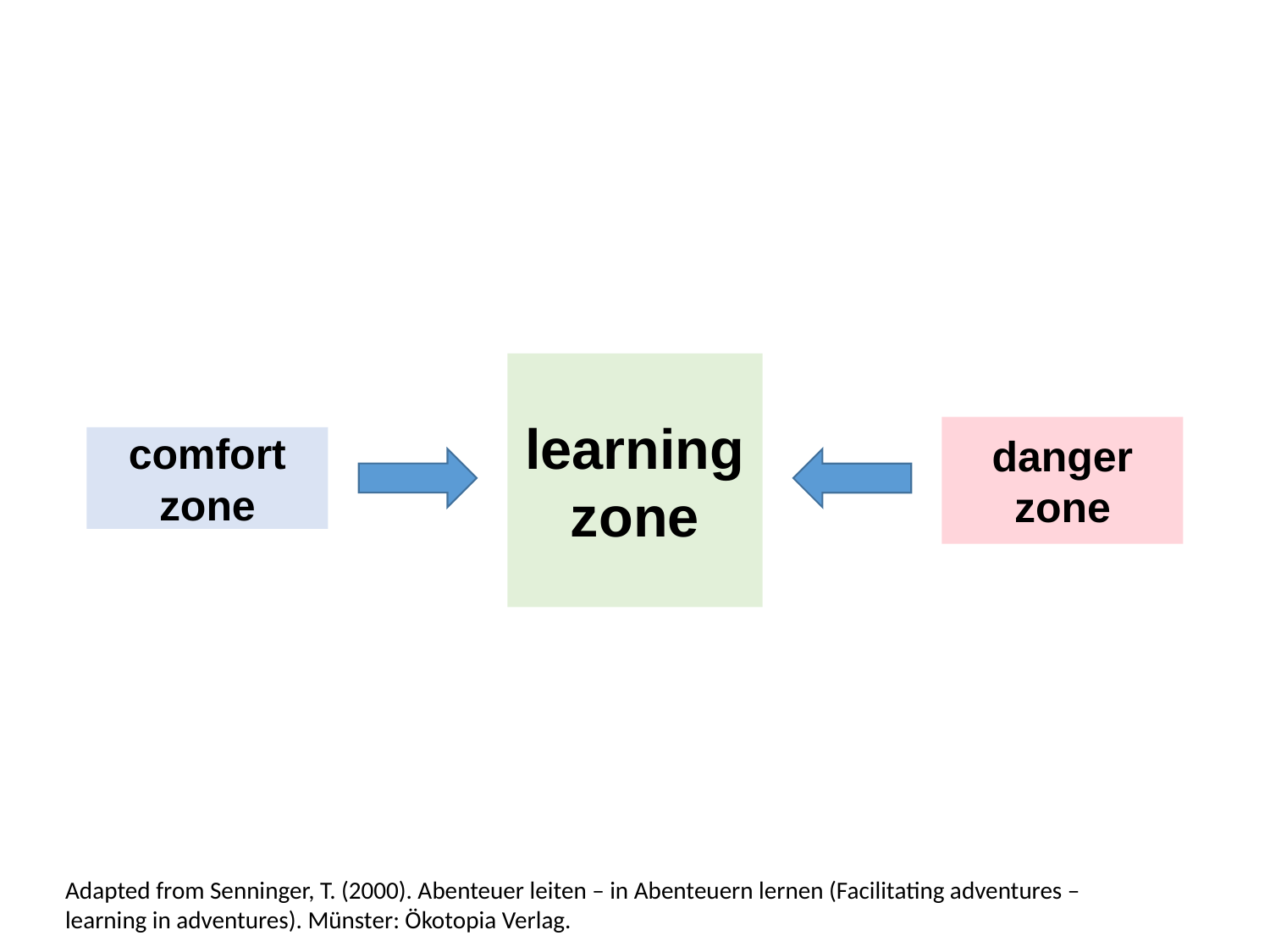

LEARNING ZONE
learning
zone
danger
zone
comfort
zone

Adapted from Senninger, T. (2000). Abenteuer leiten – in Abenteuern lernen (Facilitating adventures – learning in adventures). Münster: Ökotopia Verlag.